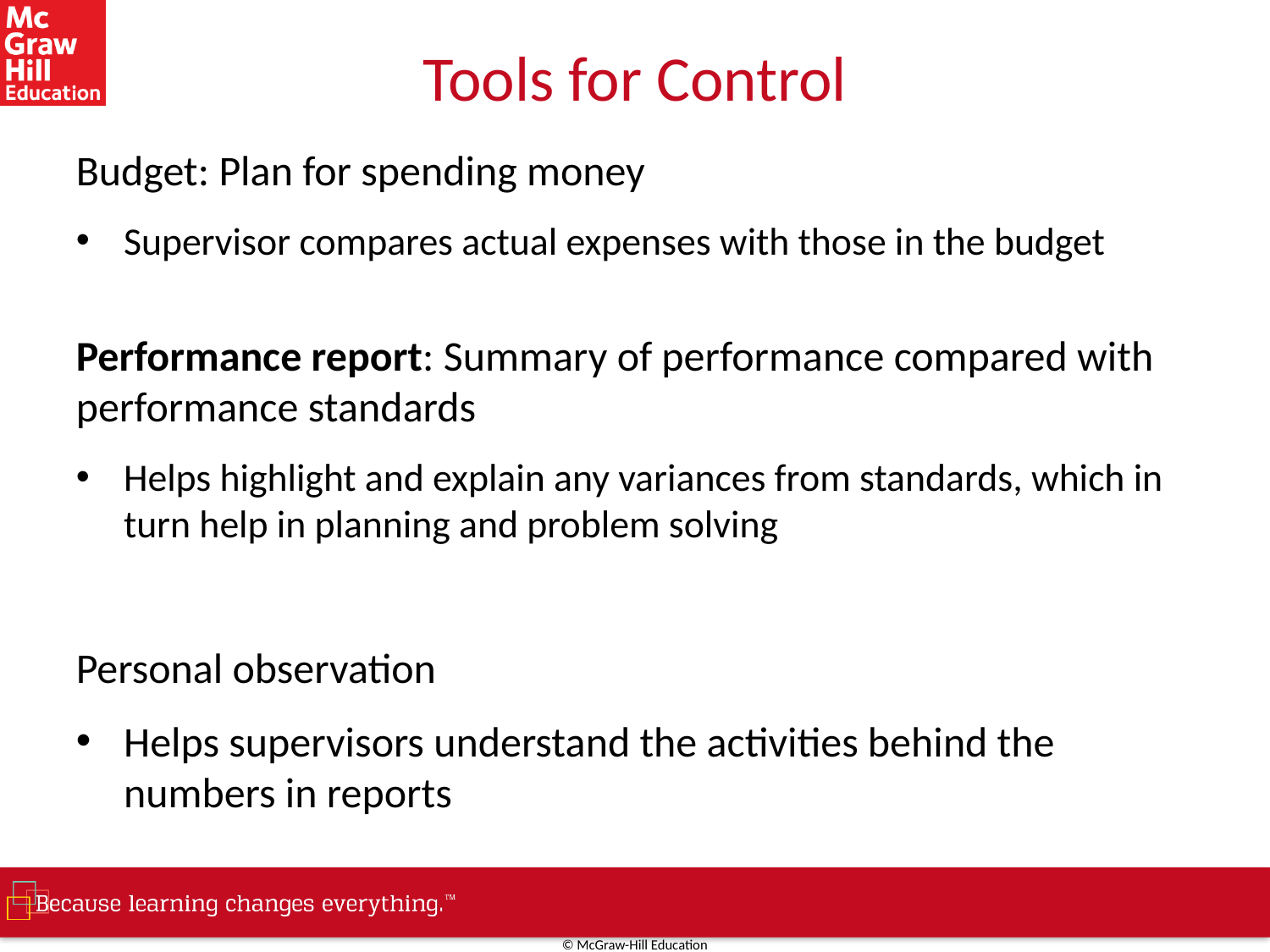

# Tools for Control
Budget: Plan for spending money
Supervisor compares actual expenses with those in the budget

Performance report: Summary of performance compared with performance standards
Helps highlight and explain any variances from standards, which in turn help in planning and problem solving

Personal observation
Helps supervisors understand the activities behind the numbers in reports